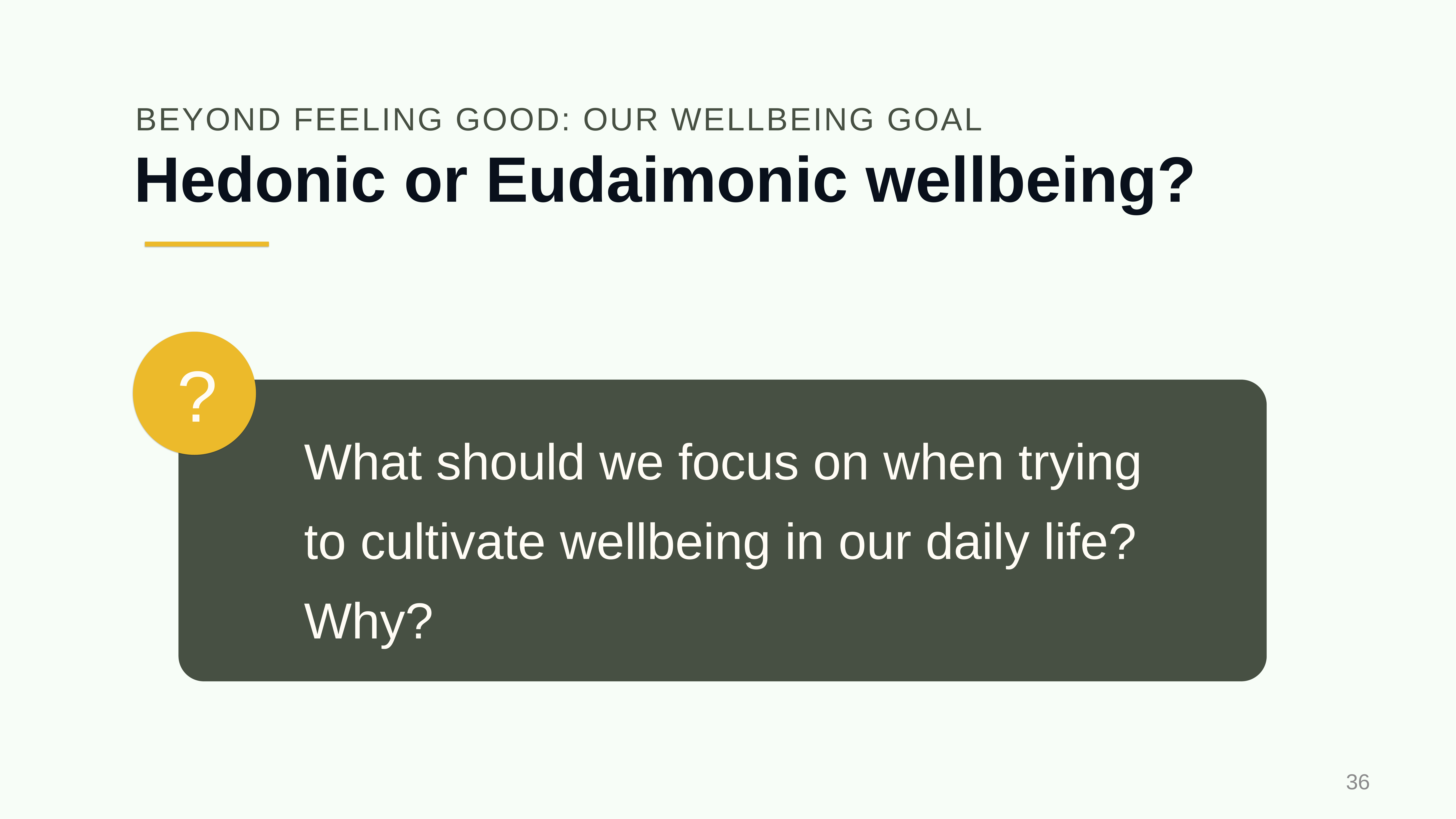

BEYOND FEELING GOOD: OUR WELLBEING GOAL
# Hedonic or Eudaimonic wellbeing?

?

What should we focus on when trying to cultivate wellbeing in our daily life? Why?
36